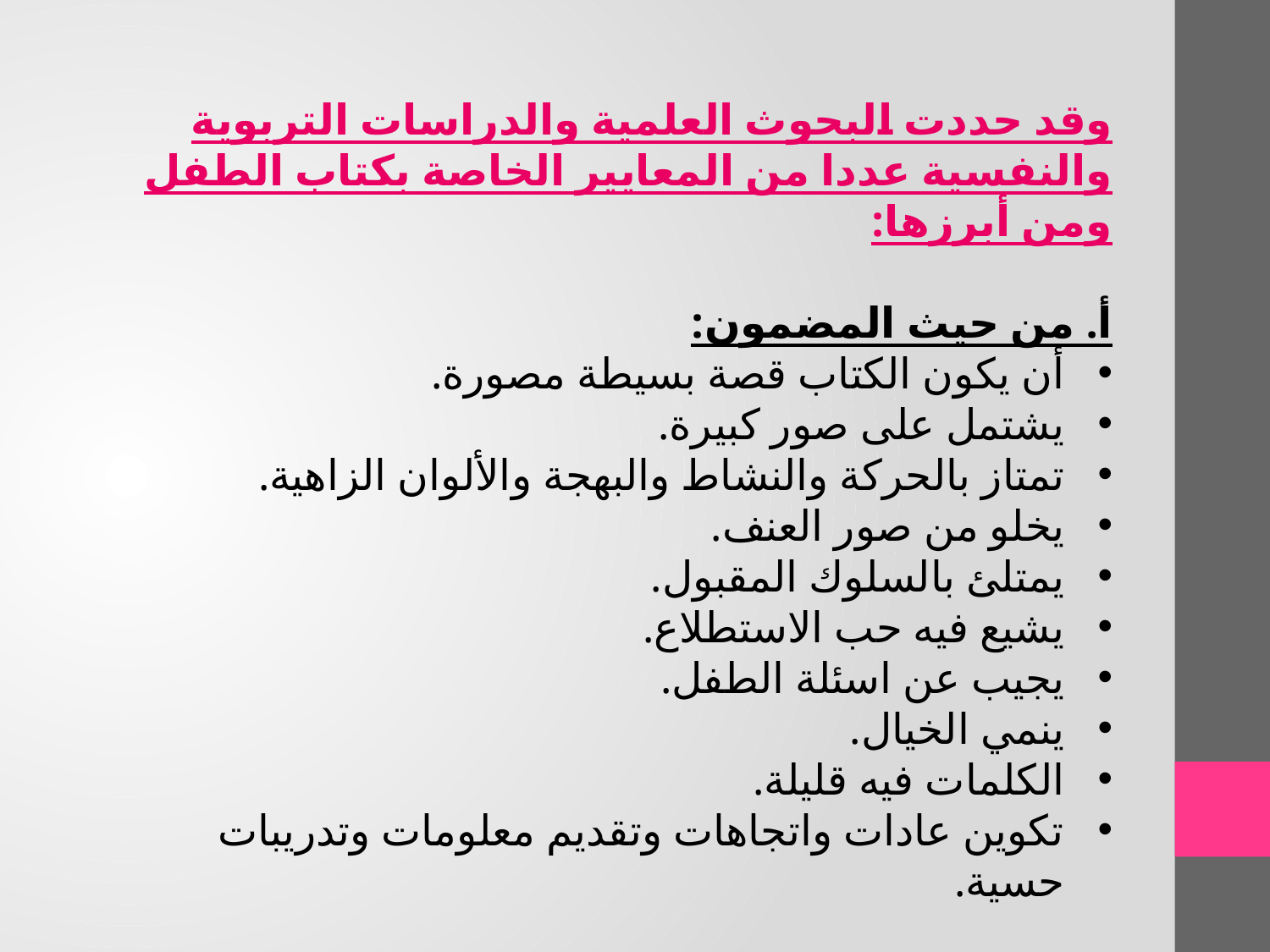

وقد حددت البحوث العلمية والدراسات التربوية والنفسية عددا من المعايير الخاصة بكتاب الطفل ومن أبرزها:

أ. من حيث المضمون:
أن يكون الكتاب قصة بسيطة مصورة.
يشتمل على صور كبيرة.
تمتاز بالحركة والنشاط والبهجة والألوان الزاهية.
يخلو من صور العنف.
يمتلئ بالسلوك المقبول.
يشيع فيه حب الاستطلاع.
يجيب عن اسئلة الطفل.
ينمي الخيال.
الكلمات فيه قليلة.
تكوين عادات واتجاهات وتقديم معلومات وتدريبات حسية.